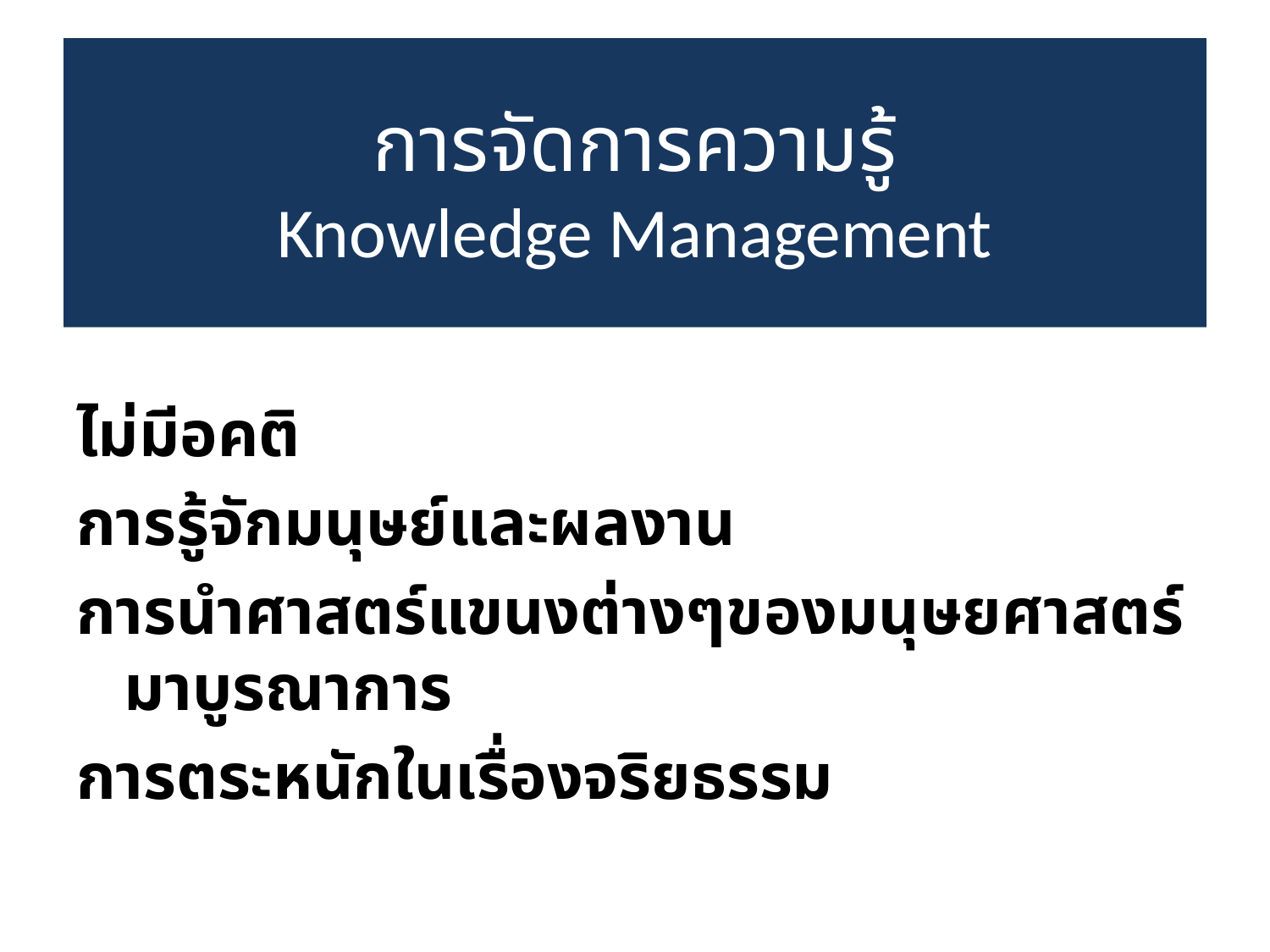

# การจัดการความรู้ Knowledge Management
ไม่มีอคติ
การรู้จักมนุษย์และผลงาน
การนำศาสตร์แขนงต่างๆของมนุษยศาสตร์มาบูรณาการ
การตระหนักในเรื่องจริยธรรม